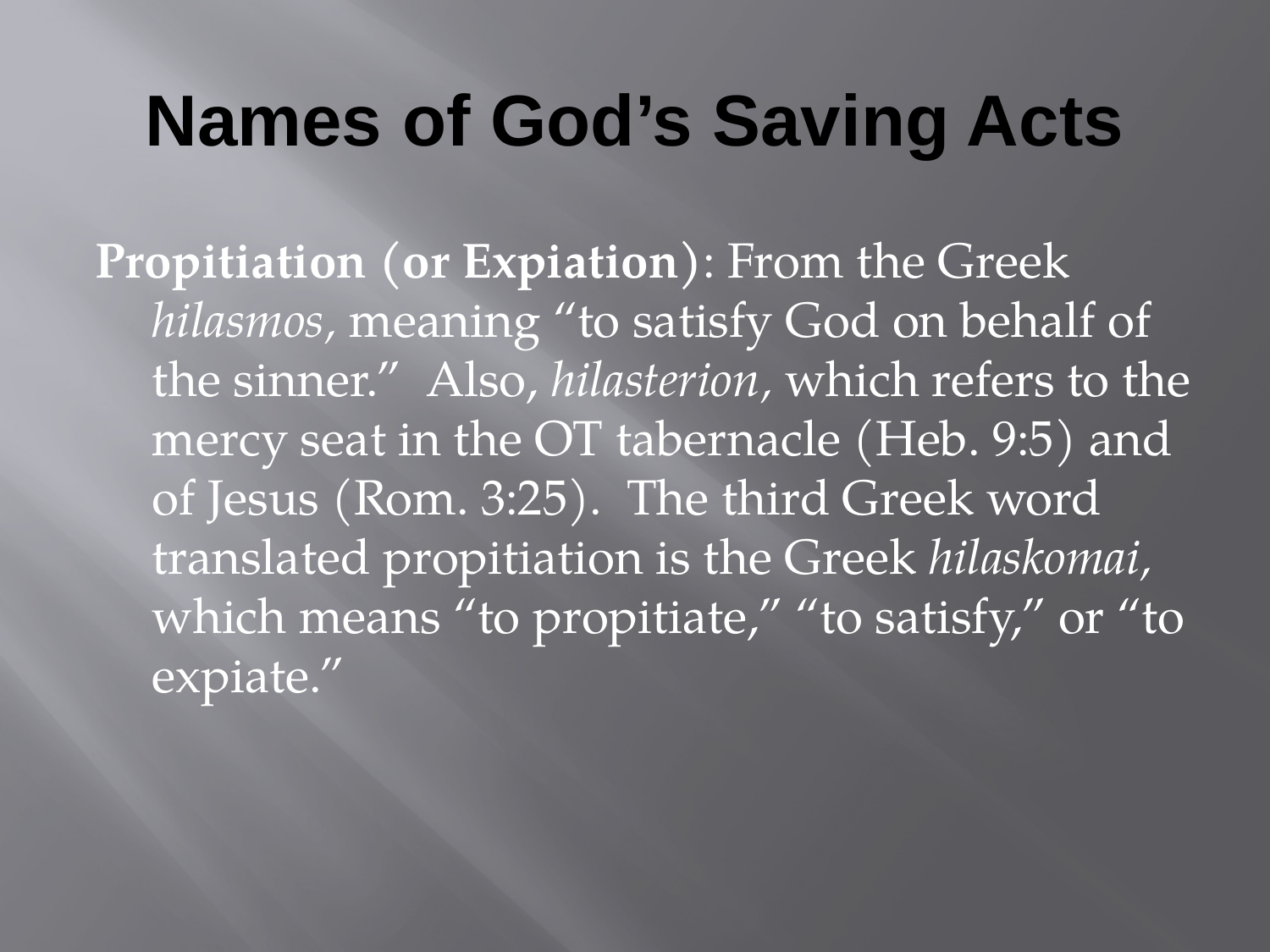

# Names of God’s Saving Acts
Propitiation (or Expiation): From the Greek hilasmos, meaning “to satisfy God on behalf of the sinner.”  Also, hilasterion, which refers to the mercy seat in the OT tabernacle (Heb. 9:5) and of Jesus (Rom. 3:25).  The third Greek word translated propitiation is the Greek hilaskomai, which means “to propitiate,” “to satisfy,” or “to expiate.”